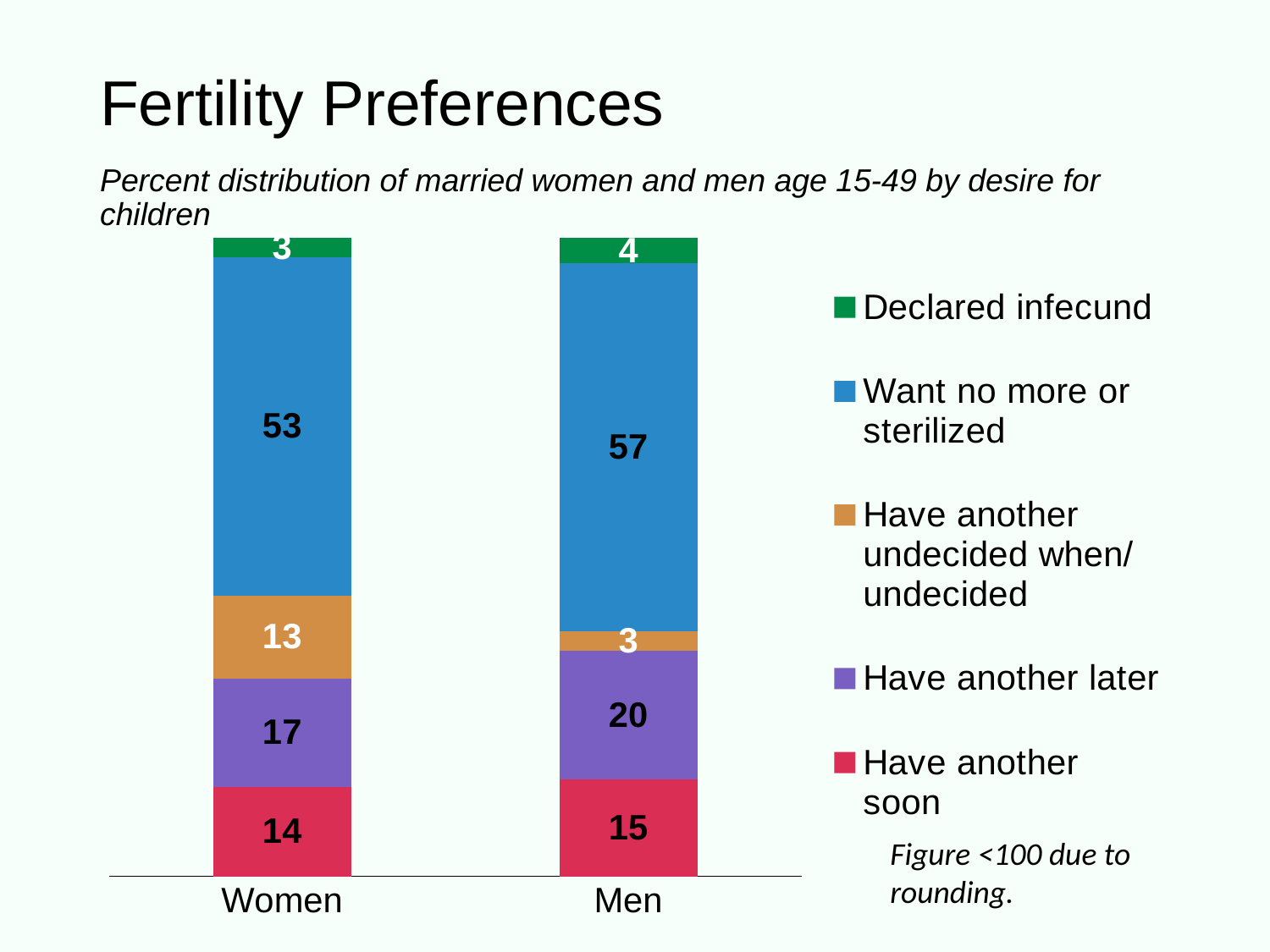

# Fertility Preferences
Percent distribution of married women and men age 15-49 by desire for children

### Chart

| Category | Have another soon | Have another later | Have another undecided when/ undecided | Want no more or sterilized | Declared infecund |
|---|---|---|---|---|---|
| Women | 14.0 | 17.0 | 13.0 | 53.0 | 3.0 |
| Men | 15.0 | 20.0 | 3.0 | 57.0 | 4.0 |
Figure <100 due to rounding.